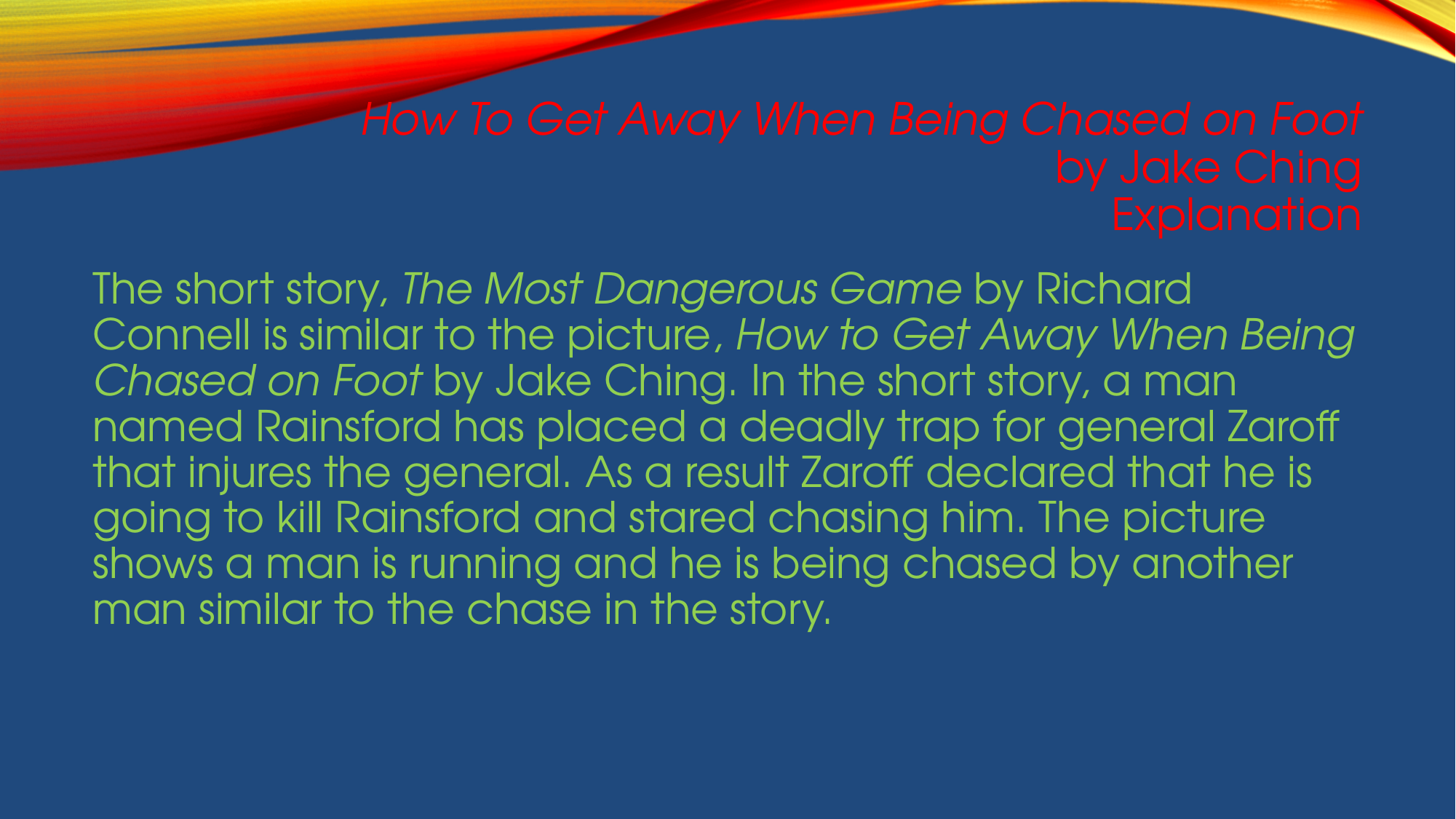

# How To Get Away When Being Chased on Foot by Jake Ching Explanation
The short story, The Most Dangerous Game by Richard Connell is similar to the picture, How to Get Away When Being Chased on Foot by Jake Ching. In the short story, a man named Rainsford has placed a deadly trap for general Zaroff that injures the general. As a result Zaroff declared that he is going to kill Rainsford and stared chasing him. The picture shows a man is running and he is being chased by another man similar to the chase in the story.